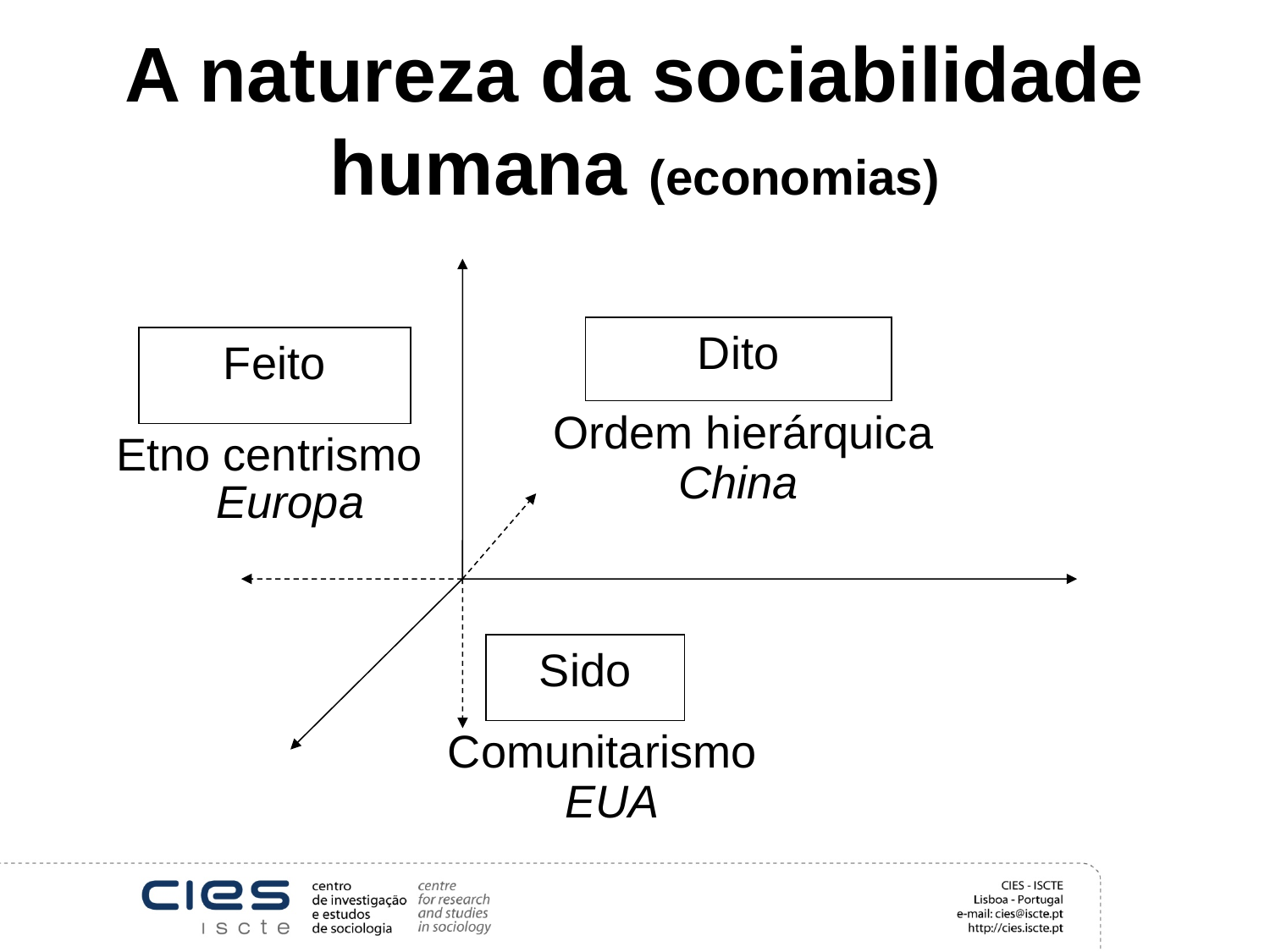

# A natureza da sociabilidade humana (economias)

Dito
Feito

Sido
Ordem hierárquica
Etno centrismo
China
Europa
EUA
Comunitarismo